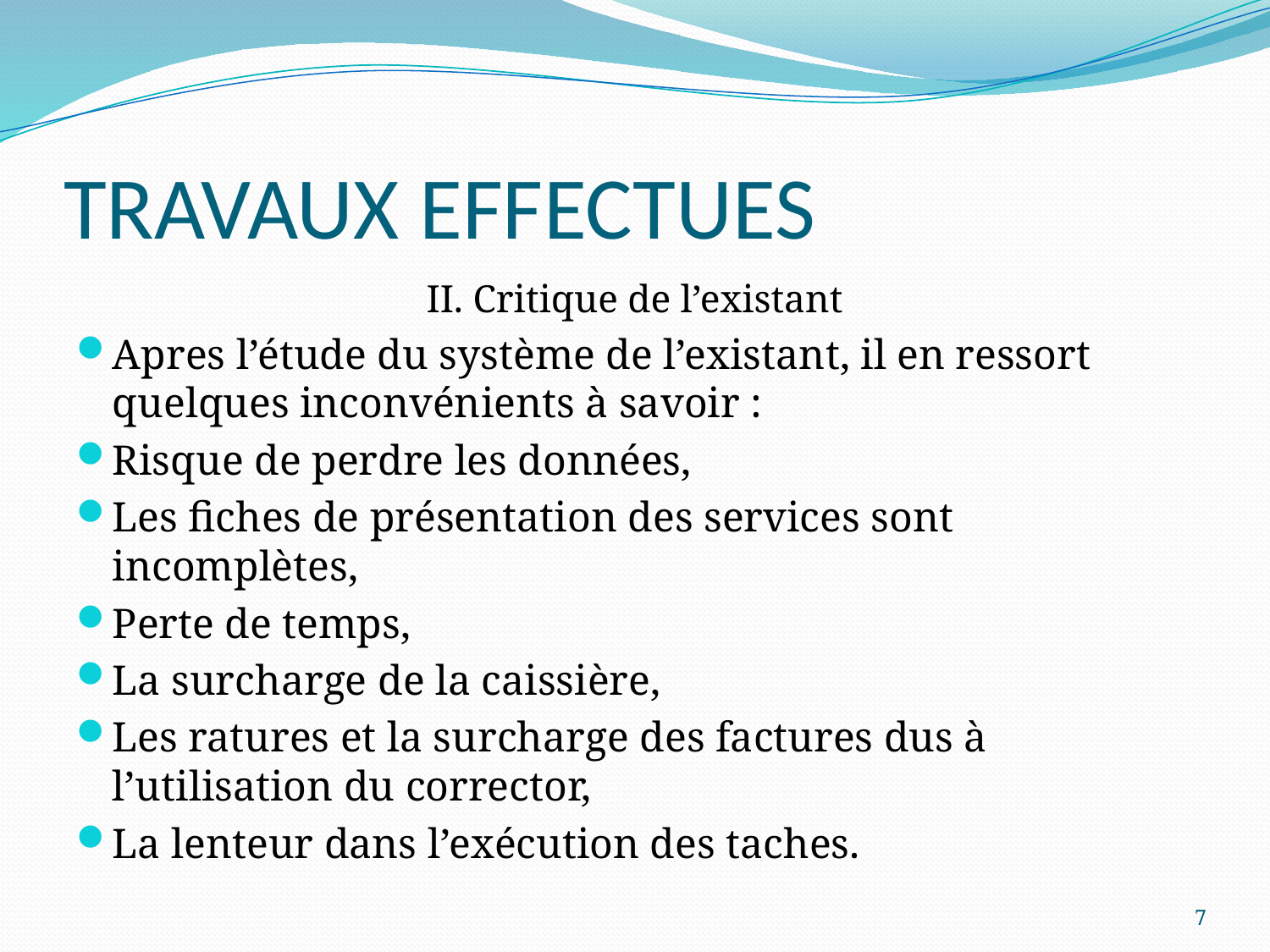

# TRAVAUX EFFECTUES
II. Critique de l’existant
Apres l’étude du système de l’existant, il en ressort quelques inconvénients à savoir :
Risque de perdre les données,
Les fiches de présentation des services sont incomplètes,
Perte de temps,
La surcharge de la caissière,
Les ratures et la surcharge des factures dus à l’utilisation du corrector,
La lenteur dans l’exécution des taches.

7